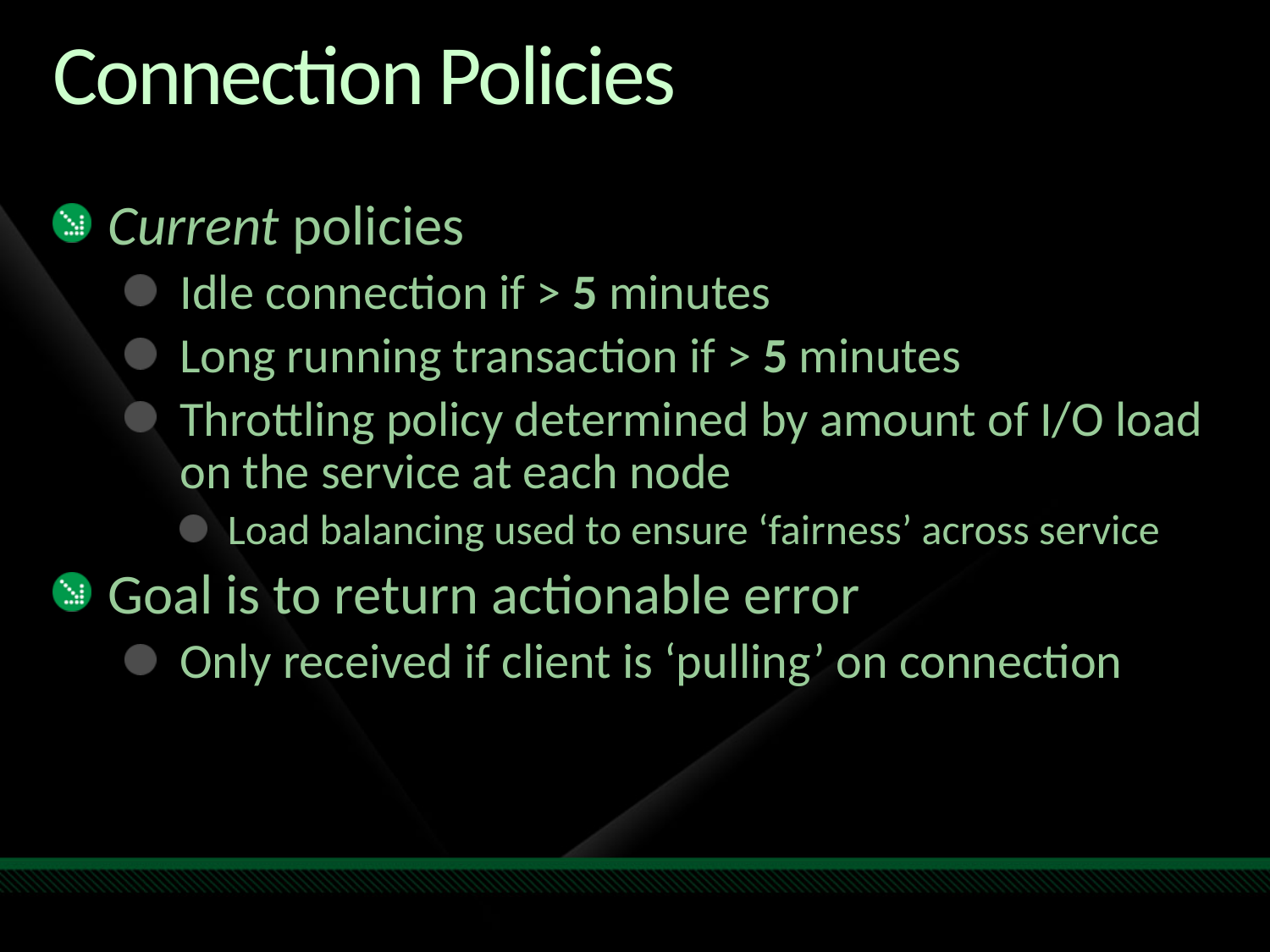

# Connection Policies
Current policies
Idle connection if > 5 minutes
Long running transaction if > 5 minutes
Throttling policy determined by amount of I/O load on the service at each node
Load balancing used to ensure ‘fairness’ across service
Goal is to return actionable error
Only received if client is ‘pulling’ on connection